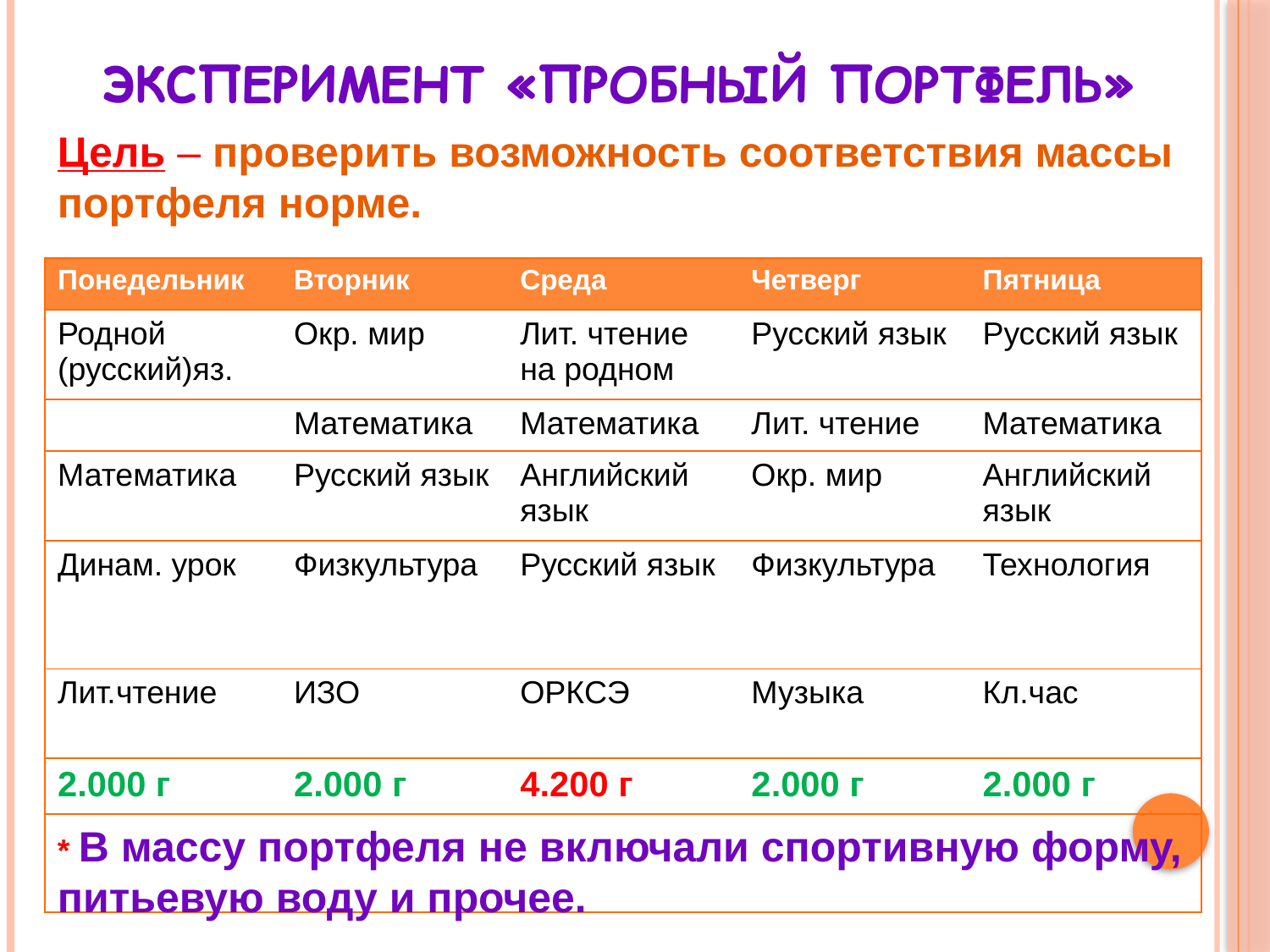

# Эксперимент «Пробный портфель»
Цель – проверить возможность соответствия массы портфеля норме.
| Понедельник | Вторник | Среда | Четверг | Пятница |
| --- | --- | --- | --- | --- |
| Родной (русский)яз. | Окр. мир | Лит. чтение на родном | Русский язык | Русский язык |
|  | Математика | Математика | Лит. чтение | Математика |
| Математика | Русский язык | Английский язык | Окр. мир | Английский язык |
| Динам. урок | Физкультура | Русский язык | Физкультура | Технология |
| Лит.чтение | ИЗО | ОРКСЭ | Музыка | Кл.час |
| 2.000 г | 2.000 г | 4.200 г | 2.000 г | 2.000 г |
|  |  |  |  |  |
* В массу портфеля не включали спортивную форму, питьевую воду и прочее.